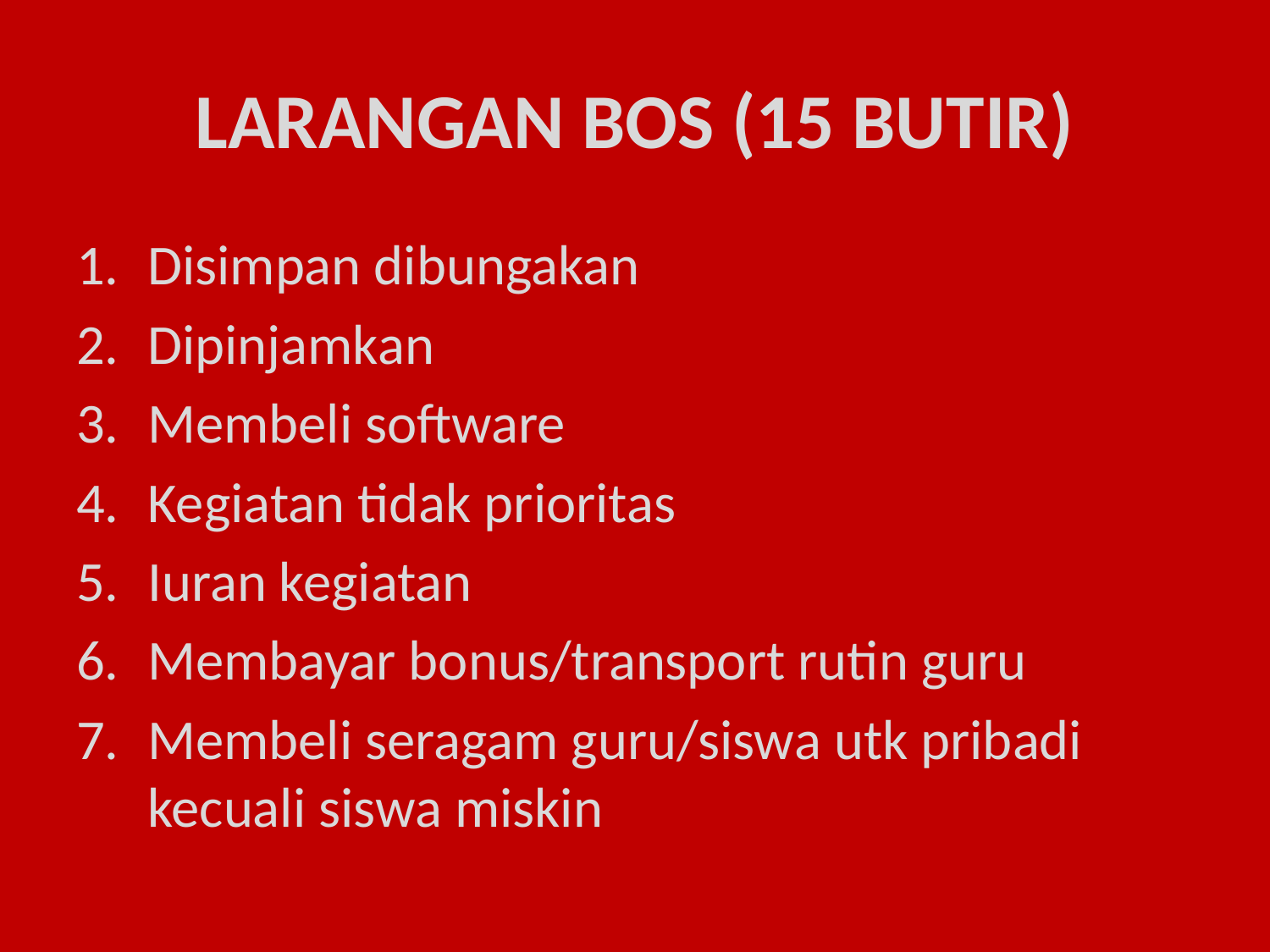

# LARANGAN BOS (15 BUTIR)
Disimpan dibungakan
Dipinjamkan
Membeli software
Kegiatan tidak prioritas
Iuran kegiatan
Membayar bonus/transport rutin guru
Membeli seragam guru/siswa utk pribadi kecuali siswa miskin